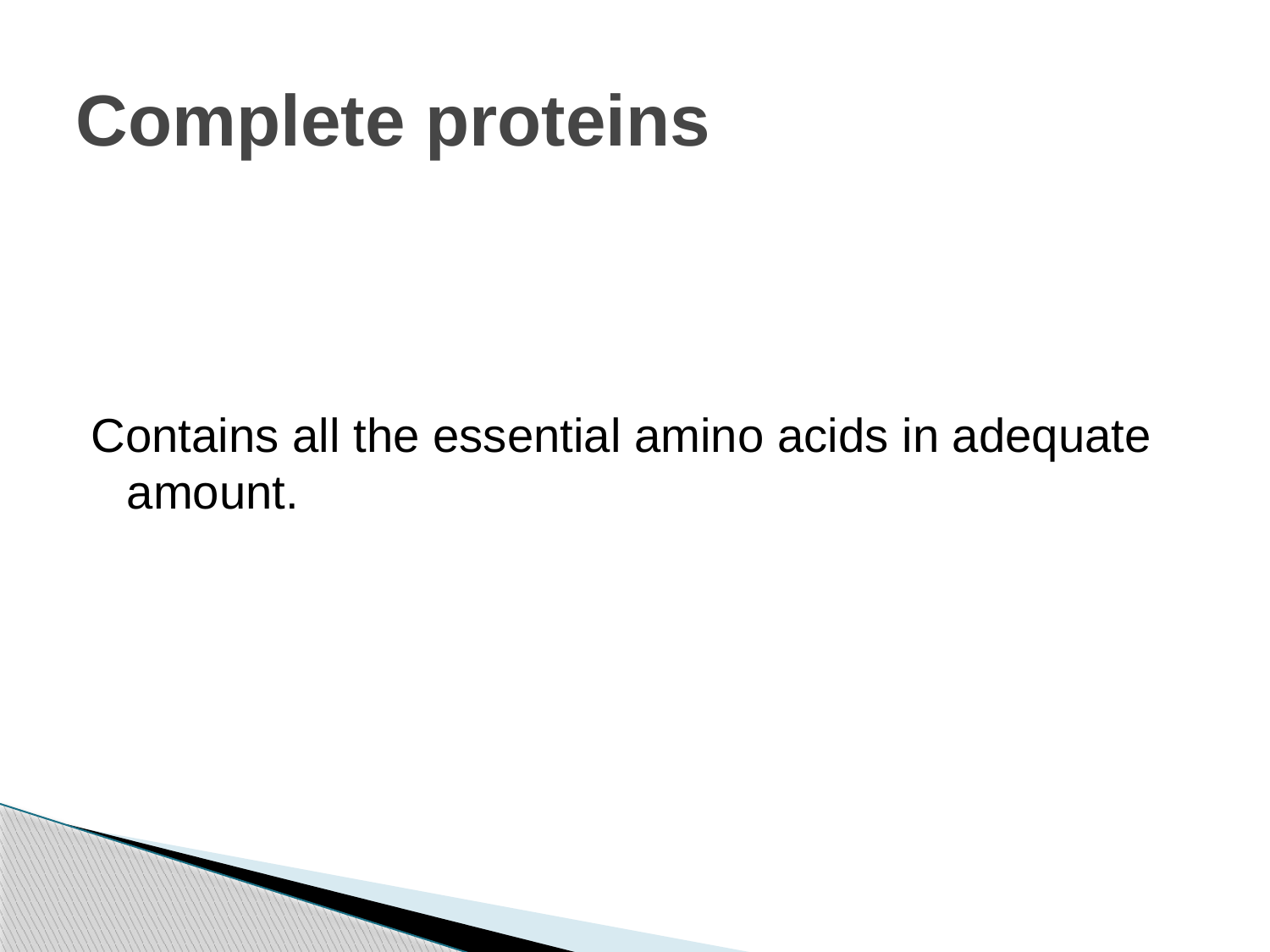

# Complete proteins

Contains all the essential amino acids in adequate amount.